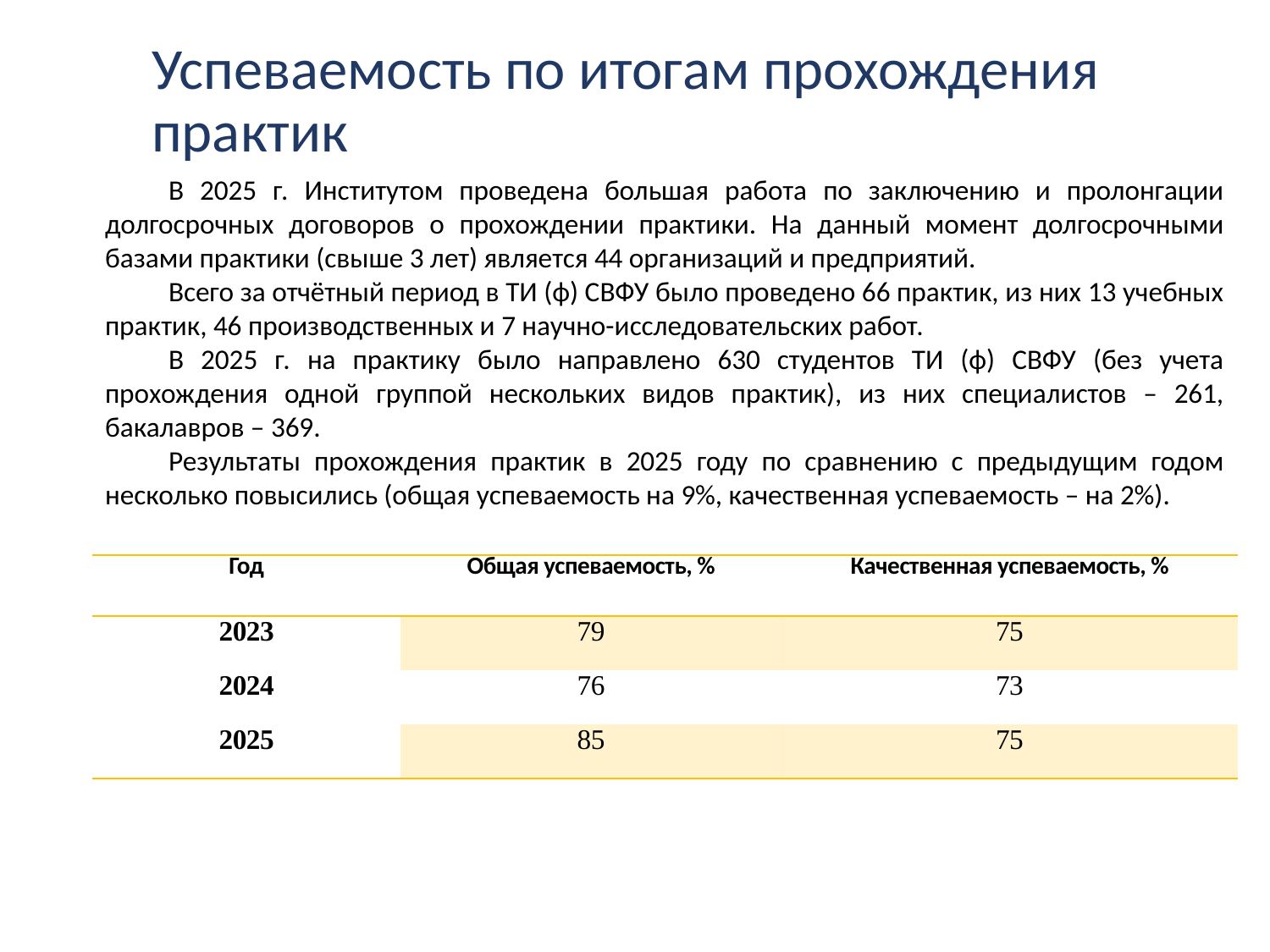

# Успеваемость по итогам прохождения практик
В 2025 г. Институтом проведена большая работа по заключению и пролонгации долгосрочных договоров о прохождении практики. На данный момент долгосрочными базами практики (свыше 3 лет) является 44 организаций и предприятий.
Всего за отчётный период в ТИ (ф) СВФУ было проведено 66 практик, из них 13 учебных практик, 46 производственных и 7 научно-исследовательских работ.
В 2025 г. на практику было направлено 630 студентов ТИ (ф) СВФУ (без учета прохождения одной группой нескольких видов практик), из них специалистов – 261, бакалавров – 369.
Результаты прохождения практик в 2025 году по сравнению с предыдущим годом несколько повысились (общая успеваемость на 9%, качественная успеваемость – на 2%).
| Год | Общая успеваемость, % | Качественная успеваемость, % |
| --- | --- | --- |
| 2023 | 79 | 75 |
| 2024 | 76 | 73 |
| 2025 | 85 | 75 |